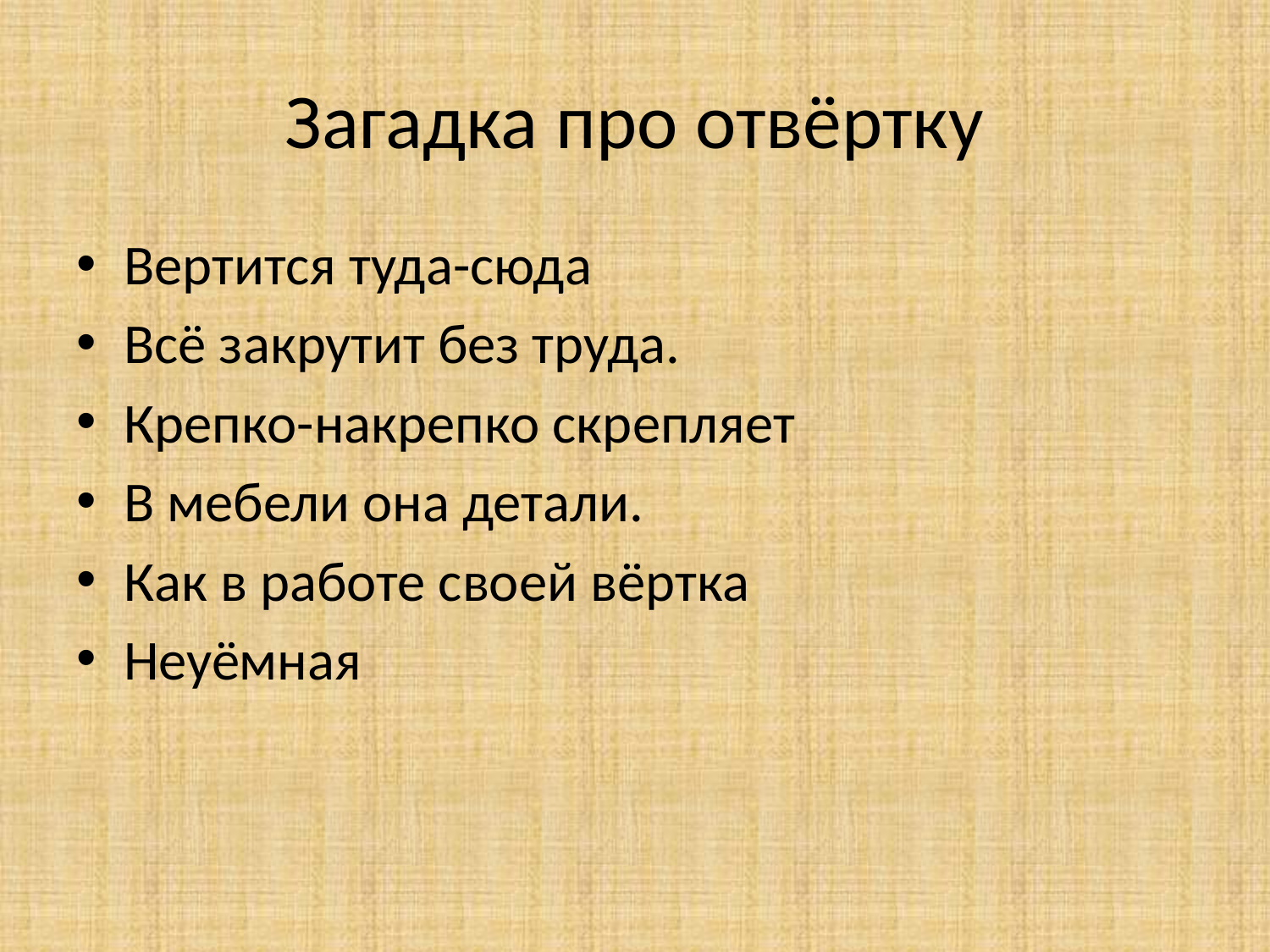

# Загадка про отвёртку
Вертится туда-сюда
Всё закрутит без труда.
Крепко-накрепко скрепляет
В мебели она детали.
Как в работе своей вёртка
Неуёмная